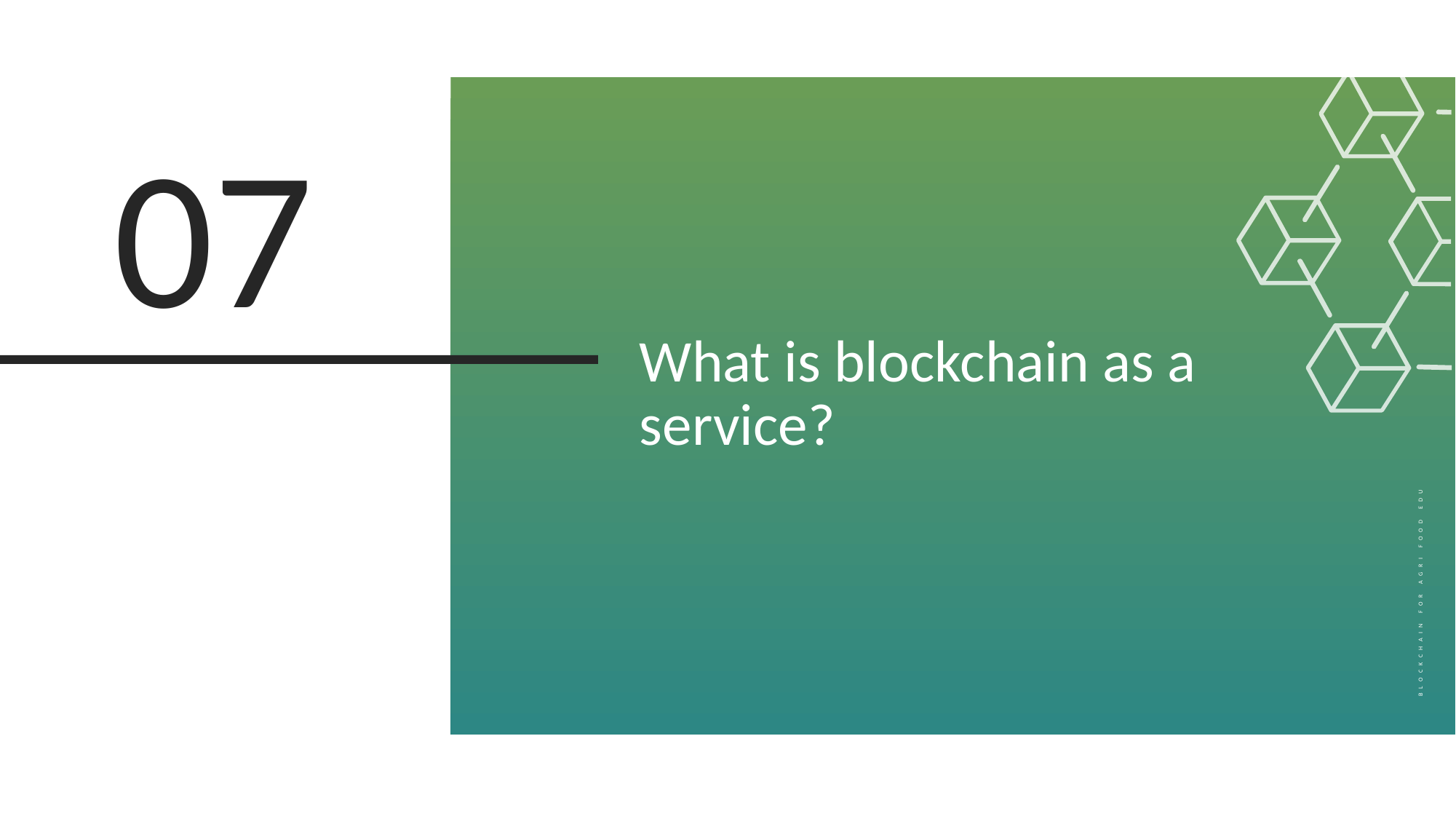

07
What is blockchain as a service?